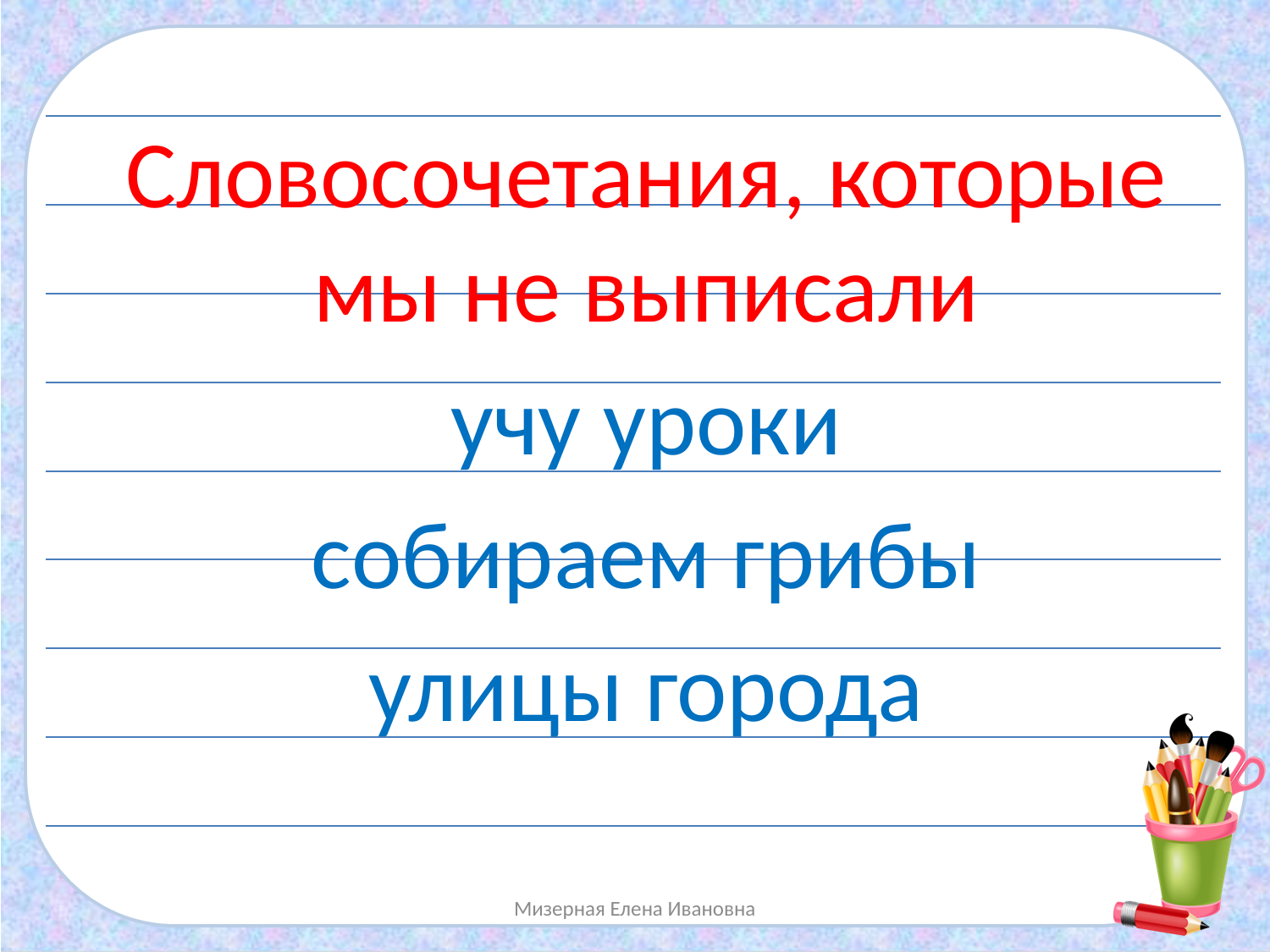

Словосочетания, которые мы не выписали
учу уроки
собираем грибы
улицы города
Мизерная Елена Ивановна